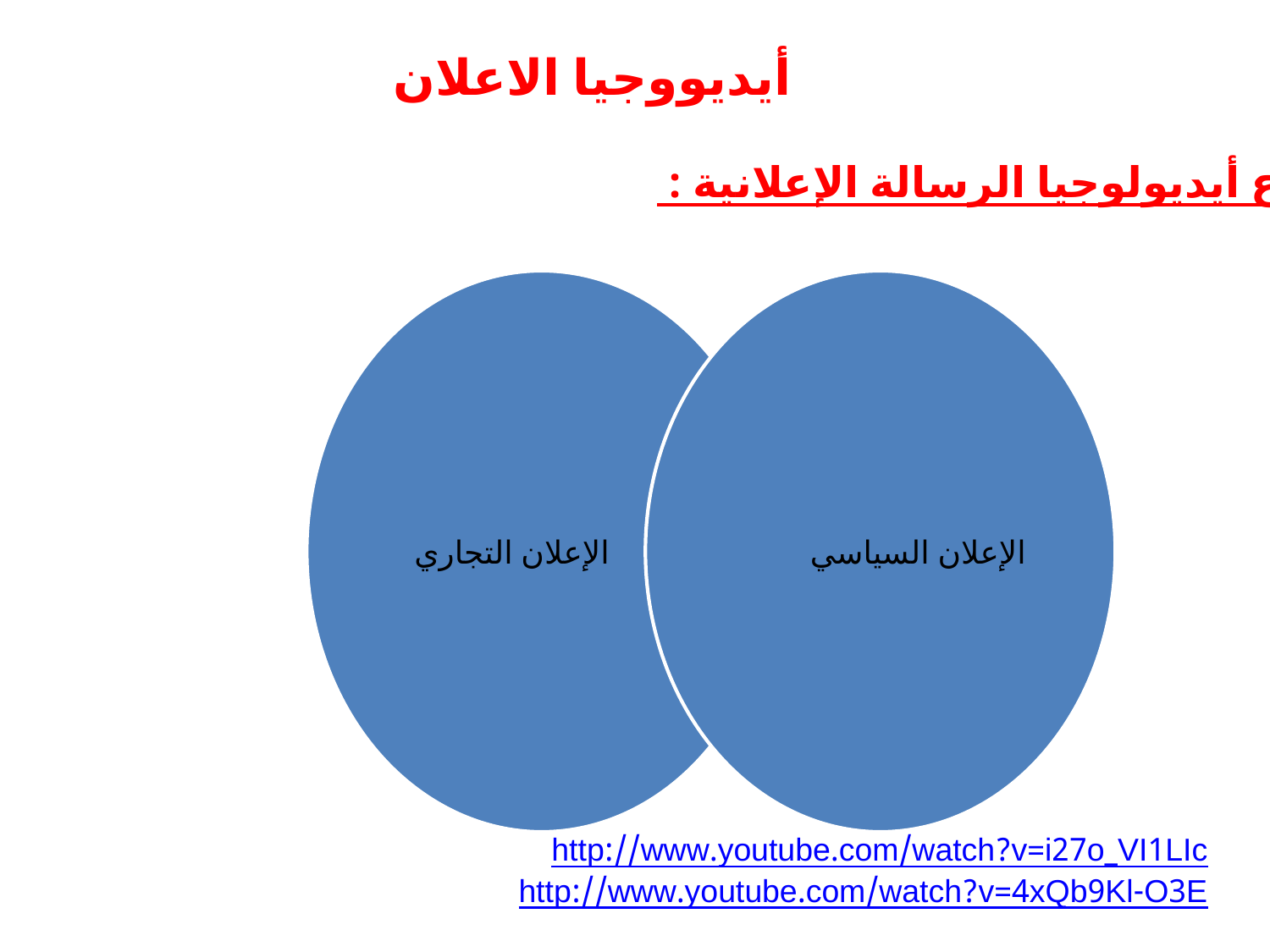

أيديووجيا الاعلان

أنواع أيديولوجيا الرسالة الإعلانية :

http://www.youtube.com/watch?v=i27o_VI1LIc
http://www.youtube.com/watch?v=4xQb9Kl-O3E